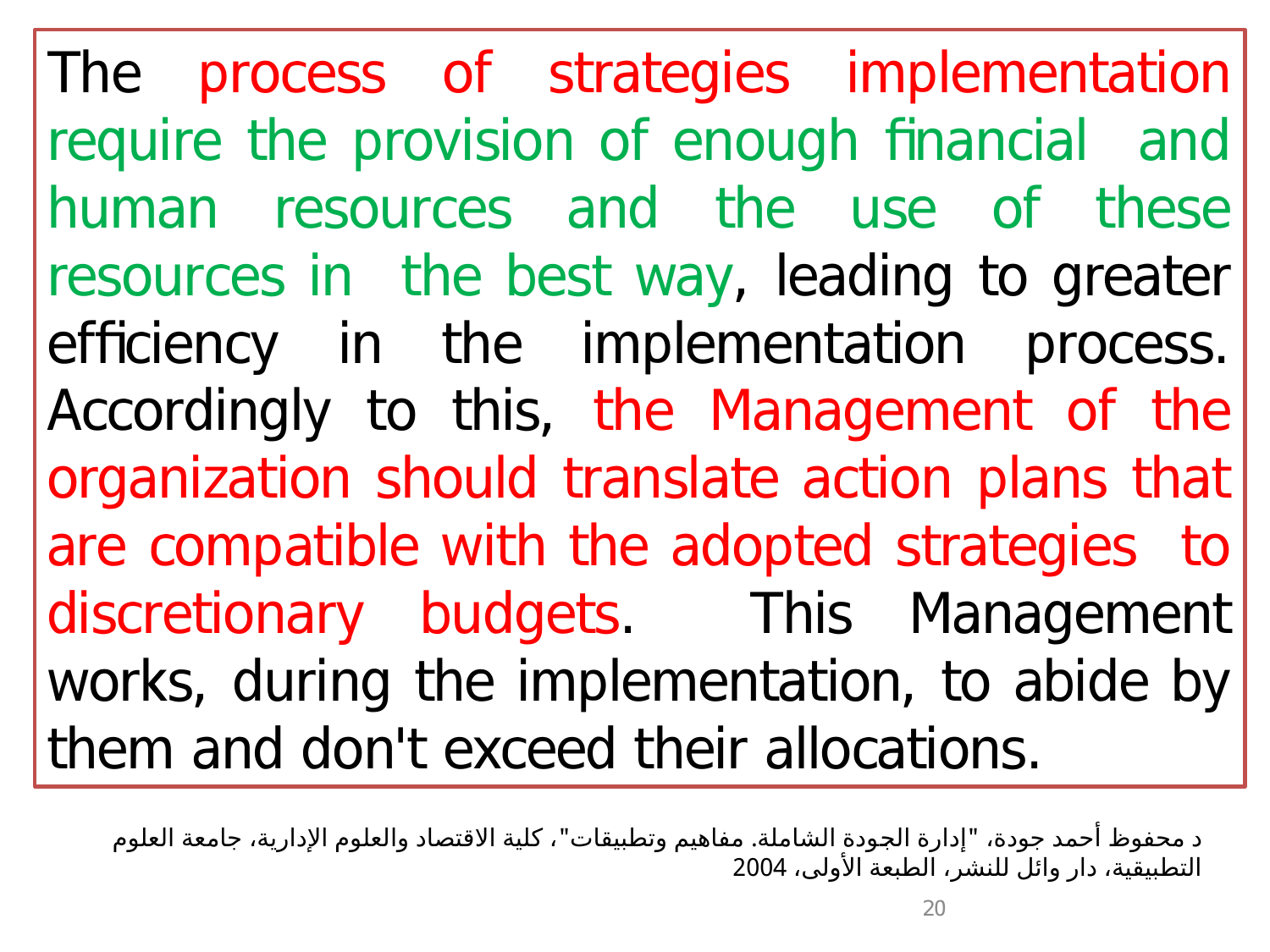

The process of strategies implementation require the provision of enough financial  and human resources and the use of these resources in  the best way, leading to greater efficiency in the implementation process. Accordingly to this, the Management of the organization should translate action plans that are compatible with the adopted strategies  to discretionary budgets.  This Management works, during the implementation, to abide by them and don't exceed their allocations.
د محفوظ أحمد جودة، "إدارة الجودة الشاملة. مفاهيم وتطبيقات"، كلية الاقتصاد والعلوم الإدارية، جامعة العلوم التطبيقية، دار وائل للنشر، الطبعة الأولى، 2004
20